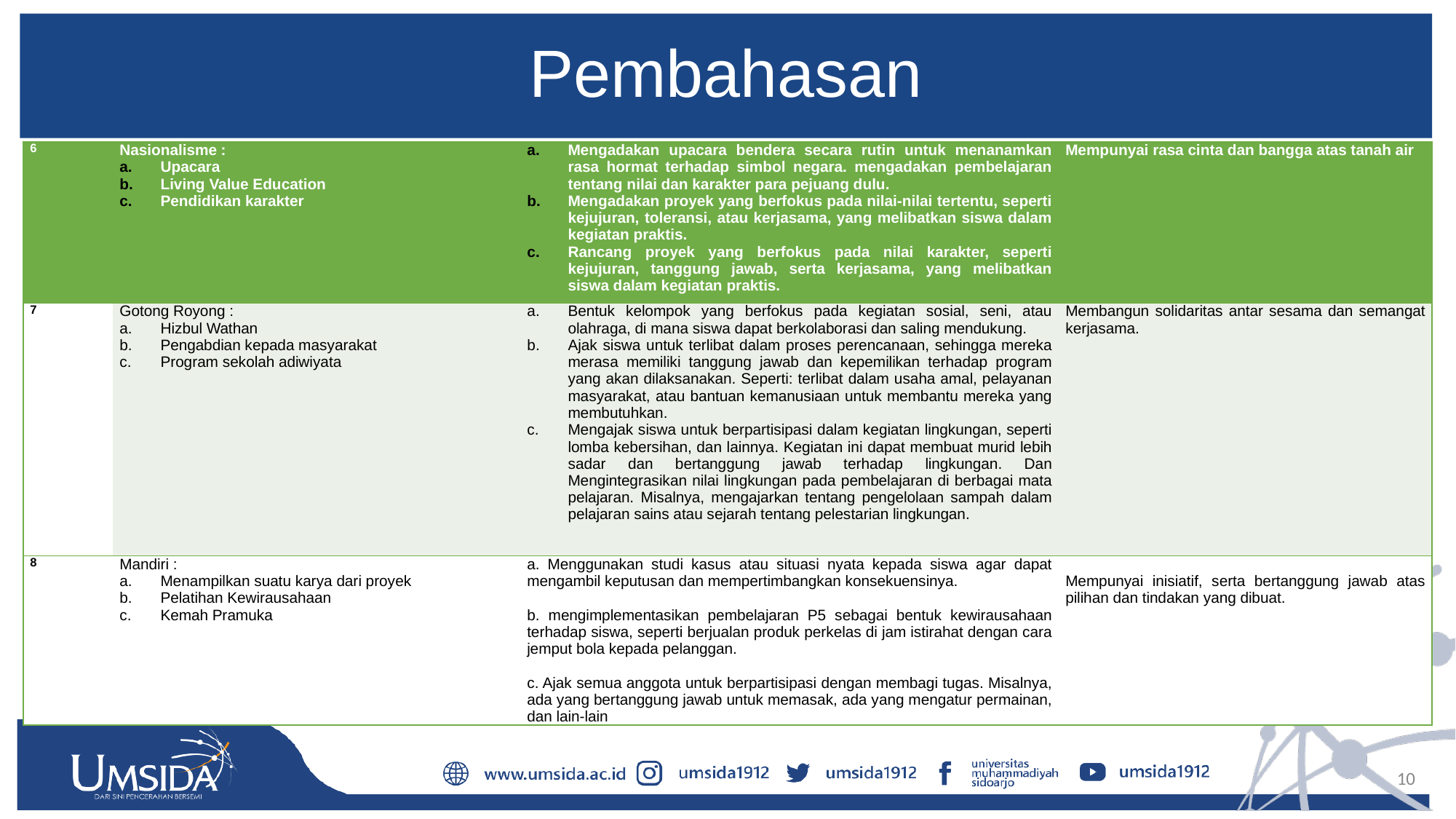

# Pembahasan
| 6 | Nasionalisme : Upacara Living Value Education Pendidikan karakter | Mengadakan upacara bendera secara rutin untuk menanamkan rasa hormat terhadap simbol negara. mengadakan pembelajaran tentang nilai dan karakter para pejuang dulu. Mengadakan proyek yang berfokus pada nilai-nilai tertentu, seperti kejujuran, toleransi, atau kerjasama, yang melibatkan siswa dalam kegiatan praktis. Rancang proyek yang berfokus pada nilai karakter, seperti kejujuran, tanggung jawab, serta kerjasama, yang melibatkan siswa dalam kegiatan praktis. | Mempunyai rasa cinta dan bangga atas tanah air |
| --- | --- | --- | --- |
| 7 | Gotong Royong : Hizbul Wathan Pengabdian kepada masyarakat Program sekolah adiwiyata | Bentuk kelompok yang berfokus pada kegiatan sosial, seni, atau olahraga, di mana siswa dapat berkolaborasi dan saling mendukung. Ajak siswa untuk terlibat dalam proses perencanaan, sehingga mereka merasa memiliki tanggung jawab dan kepemilikan terhadap program yang akan dilaksanakan. Seperti: terlibat dalam usaha amal, pelayanan masyarakat, atau bantuan kemanusiaan untuk membantu mereka yang membutuhkan. Mengajak siswa untuk berpartisipasi dalam kegiatan lingkungan, seperti lomba kebersihan, dan lainnya. Kegiatan ini dapat membuat murid lebih sadar dan bertanggung jawab terhadap lingkungan. Dan Mengintegrasikan nilai lingkungan pada pembelajaran di berbagai mata pelajaran. Misalnya, mengajarkan tentang pengelolaan sampah dalam pelajaran sains atau sejarah tentang pelestarian lingkungan. | Membangun solidaritas antar sesama dan semangat kerjasama. |
| 8 | Mandiri : Menampilkan suatu karya dari proyek Pelatihan Kewirausahaan Kemah Pramuka | a. Menggunakan studi kasus atau situasi nyata kepada siswa agar dapat mengambil keputusan dan mempertimbangkan konsekuensinya.   b. mengimplementasikan pembelajaran P5 sebagai bentuk kewirausahaan terhadap siswa, seperti berjualan produk perkelas di jam istirahat dengan cara jemput bola kepada pelanggan.   c. Ajak semua anggota untuk berpartisipasi dengan membagi tugas. Misalnya, ada yang bertanggung jawab untuk memasak, ada yang mengatur permainan, dan lain-lain | Mempunyai inisiatif, serta bertanggung jawab atas pilihan dan tindakan yang dibuat. |